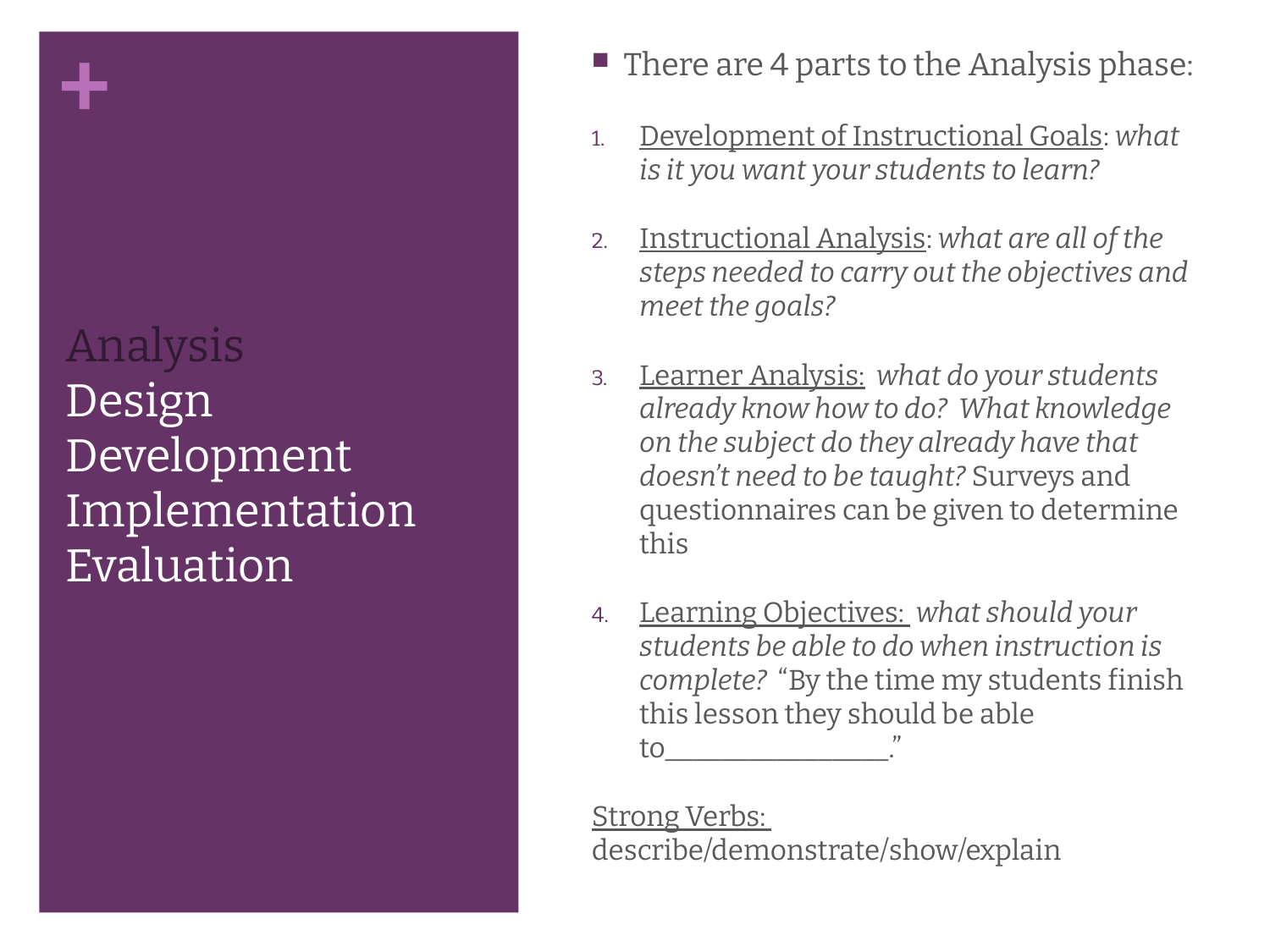

There are 4 parts to the Analysis phase:
Development of Instructional Goals: what is it you want your students to learn?
Instructional Analysis: what are all of the steps needed to carry out the objectives and meet the goals?
Learner Analysis:  what do your students already know how to do?  What knowledge on the subject do they already have that doesn’t need to be taught? Surveys and questionnaires can be given to determine this
Learning Objectives:  what should your students be able to do when instruction is complete?  “By the time my students finish this lesson they should be able to________________.”
Strong Verbs:  describe/demonstrate/show/explain
# Analysis Design Development Implementation Evaluation